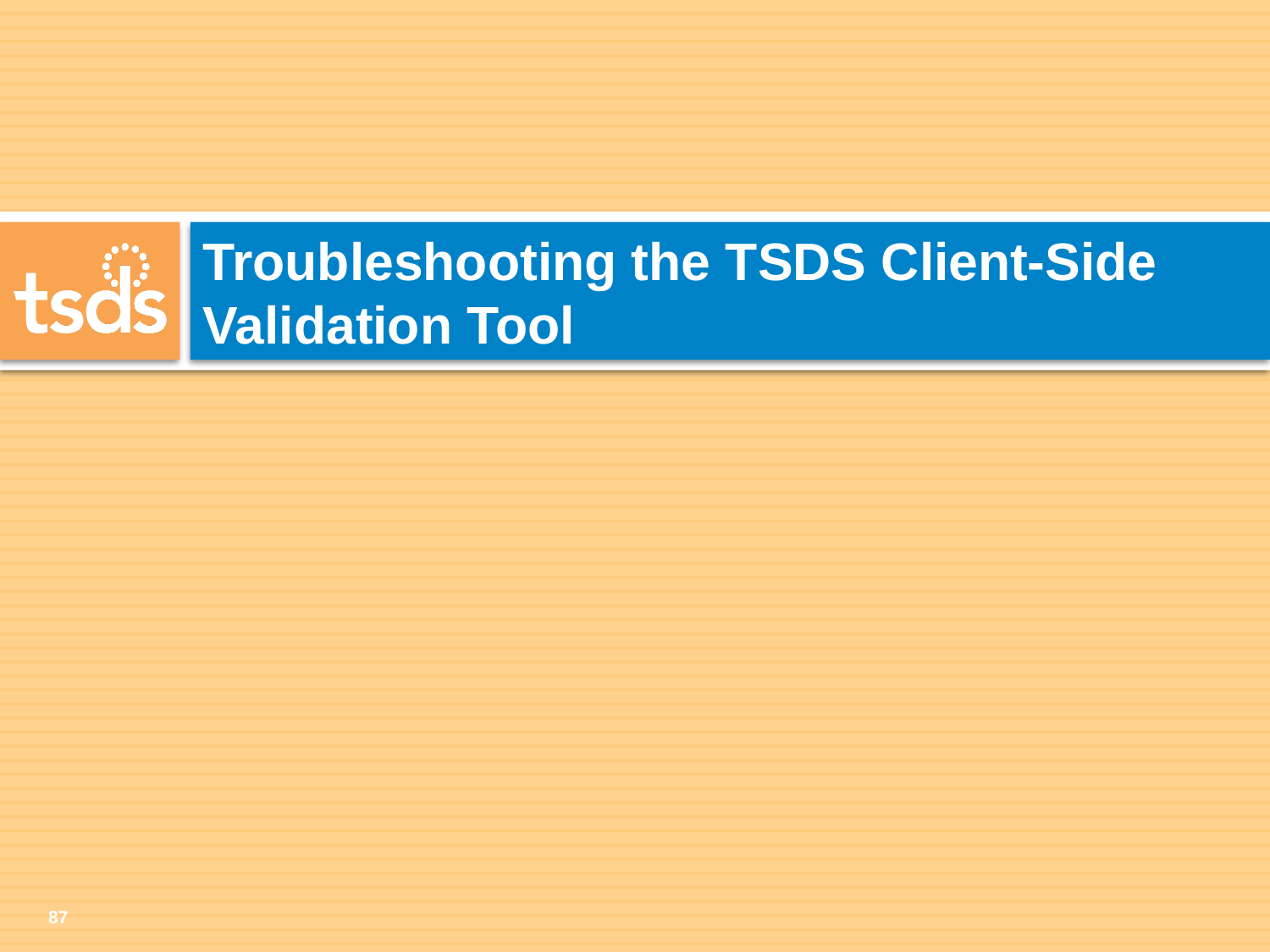

# Troubleshooting the TSDS Client-Side Validation Tool
87